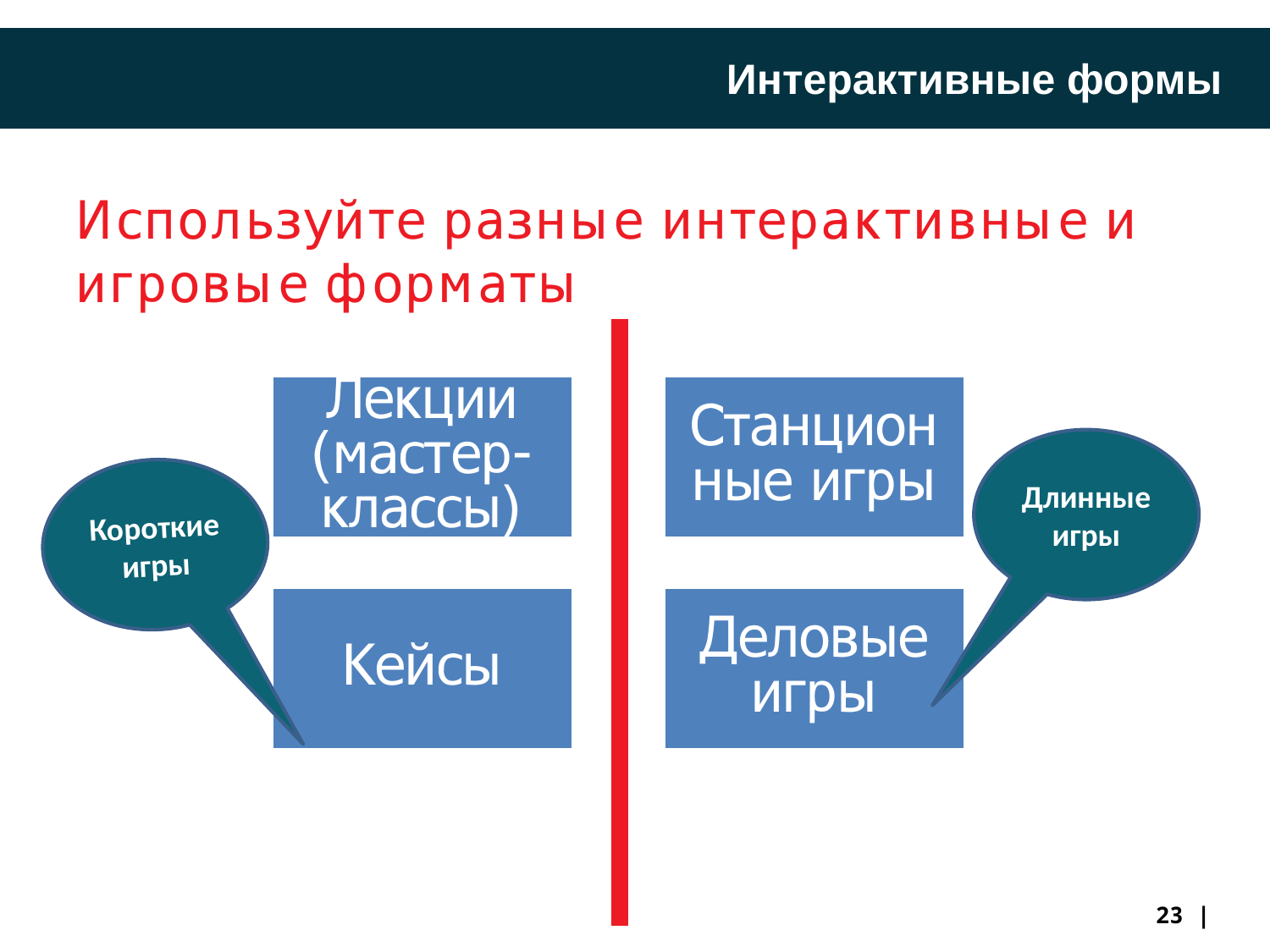

Интерактивные формы
Используйте разные интерактивные и игровые форматы
Лекции (мастер-классы)
Станционные игры
Кейсы
Деловые игры
Длинные игры
Короткие игры